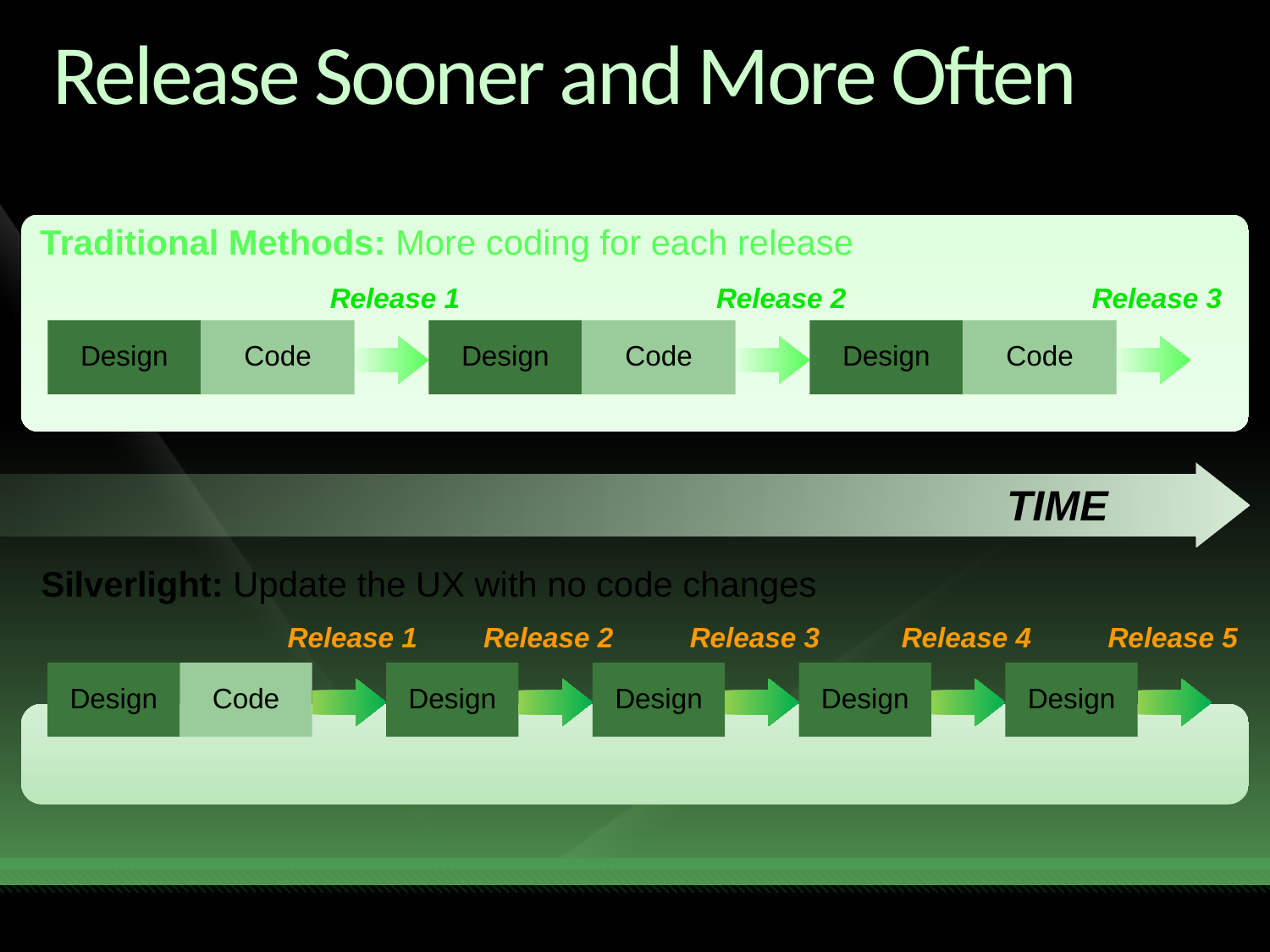

# Release Sooner and More Often

Traditional Methods: More coding for each release
Release 1
Release 2
Release 3
Design
Code
Design
Code
Design
Code

TIME
Silverlight: Update the UX with no code changes
Release 1
Release 2
Release 3
Release 4
Release 5
Design
Code
Design
Design
Design
Design